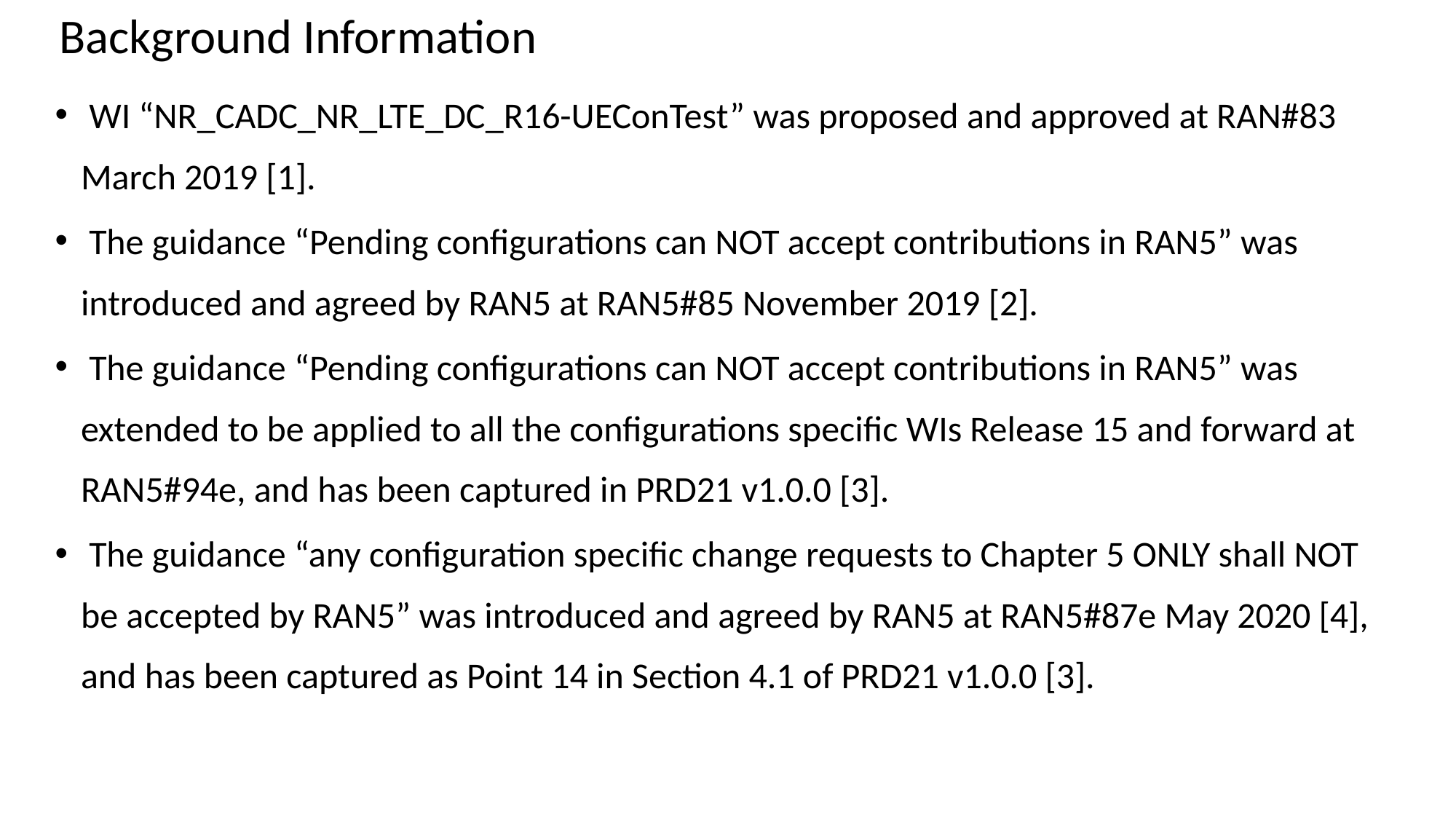

# Background Information
 WI “NR_CADC_NR_LTE_DC_R16-UEConTest” was proposed and approved at RAN#83 March 2019 [1].
 The guidance “Pending configurations can NOT accept contributions in RAN5” was introduced and agreed by RAN5 at RAN5#85 November 2019 [2].
 The guidance “Pending configurations can NOT accept contributions in RAN5” was extended to be applied to all the configurations specific WIs Release 15 and forward at RAN5#94e, and has been captured in PRD21 v1.0.0 [3].
 The guidance “any configuration specific change requests to Chapter 5 ONLY shall NOT be accepted by RAN5” was introduced and agreed by RAN5 at RAN5#87e May 2020 [4], and has been captured as Point 14 in Section 4.1 of PRD21 v1.0.0 [3].